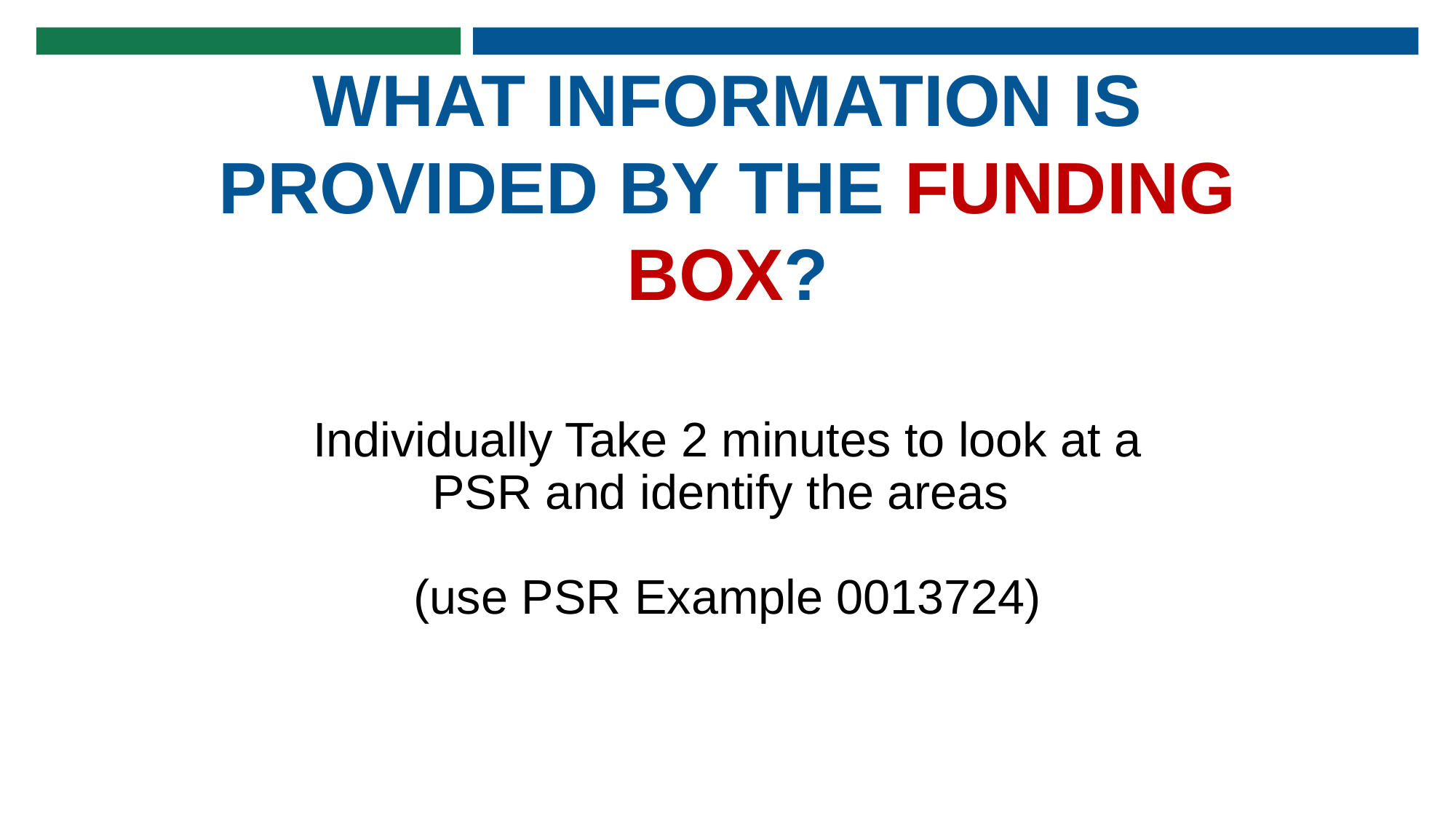

What information is provided by the funding box?
# Individually Take 2 minutes to look at a PSR and identify the areas (use PSR Example 0013724)